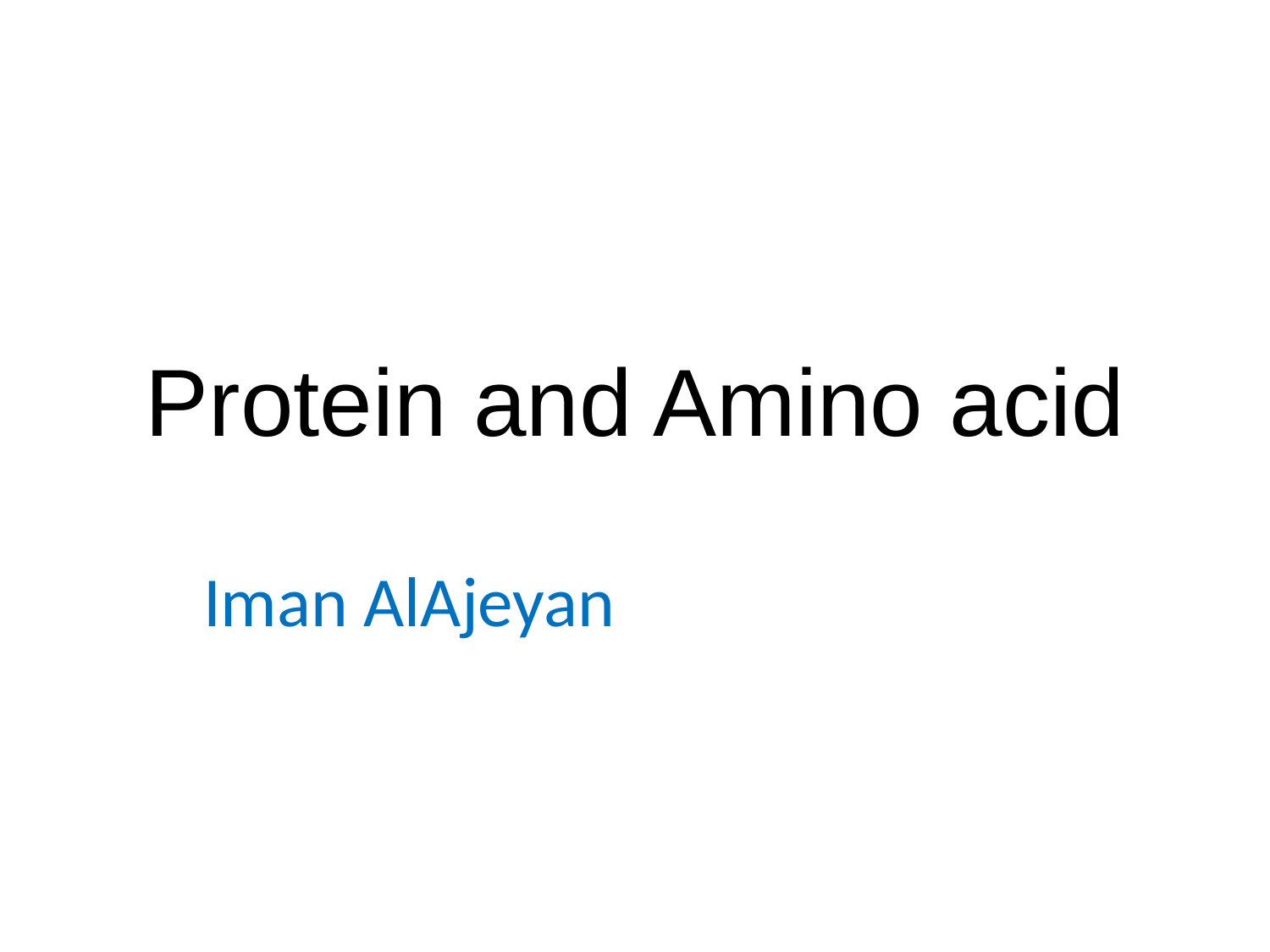

# Protein and Amino acid
Iman AlAjeyan